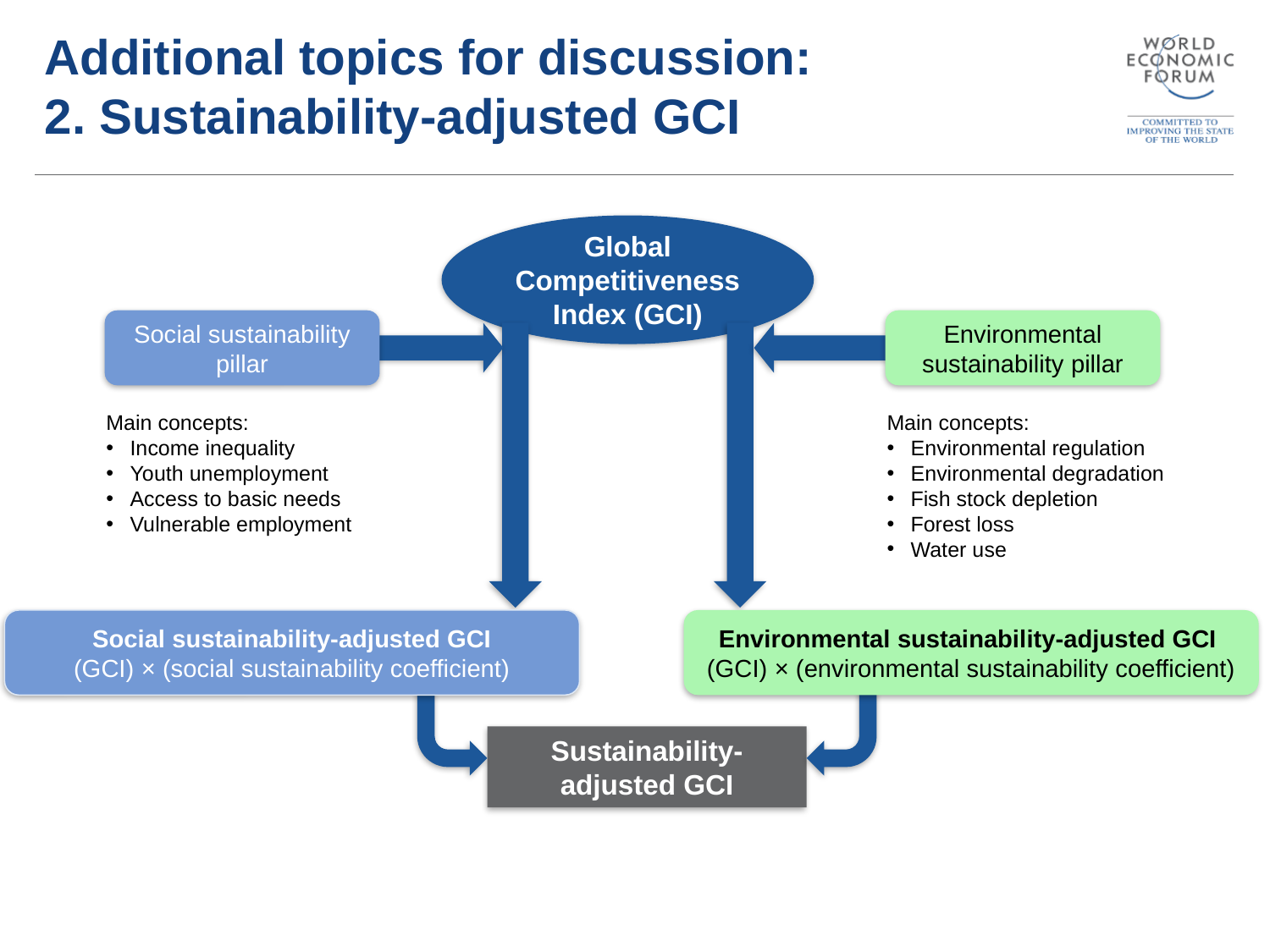

Additional topics for discussion:
2. Sustainability-adjusted GCI
Global Competitiveness Index (GCI)
Social sustainability pillar
Environmental sustainability pillar

Main concepts:
Income inequality
Youth unemployment
Access to basic needs
Vulnerable employment
Main concepts:
Environmental regulation
Environmental degradation
Fish stock depletion
Forest loss
Water use

Social sustainability-adjusted GCI
(GCI) × (social sustainability coefficient)
Environmental sustainability-adjusted GCI
(GCI) × (environmental sustainability coefficient)

Sustainability-adjusted GCI